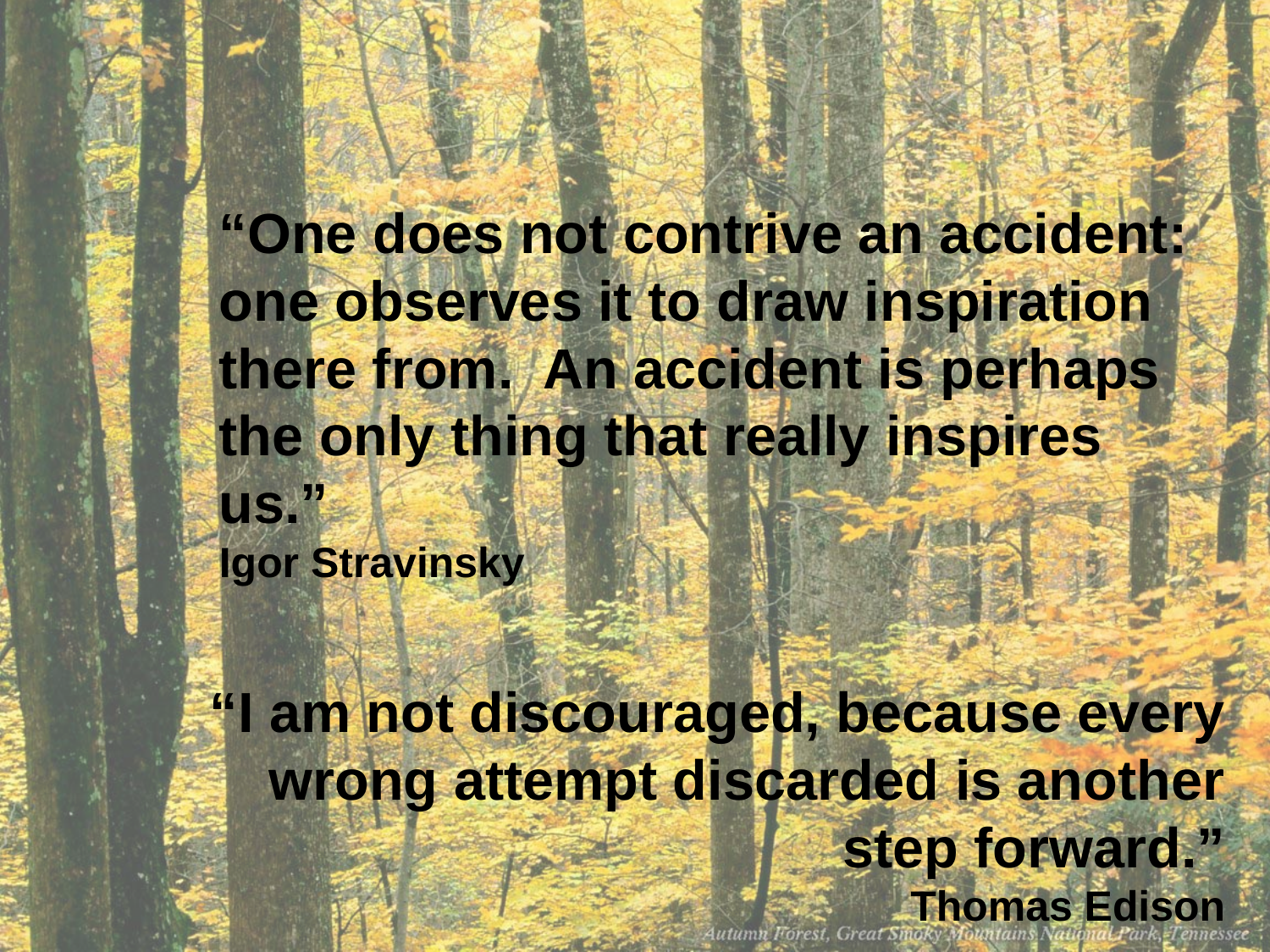

“One does not contrive an accident:  one observes it to draw inspiration there from.  An accident is perhaps the only thing that really inspires us.”
Igor Stravinsky

“I am not discouraged, because every wrong attempt discarded is another step forward.”
Thomas Edison